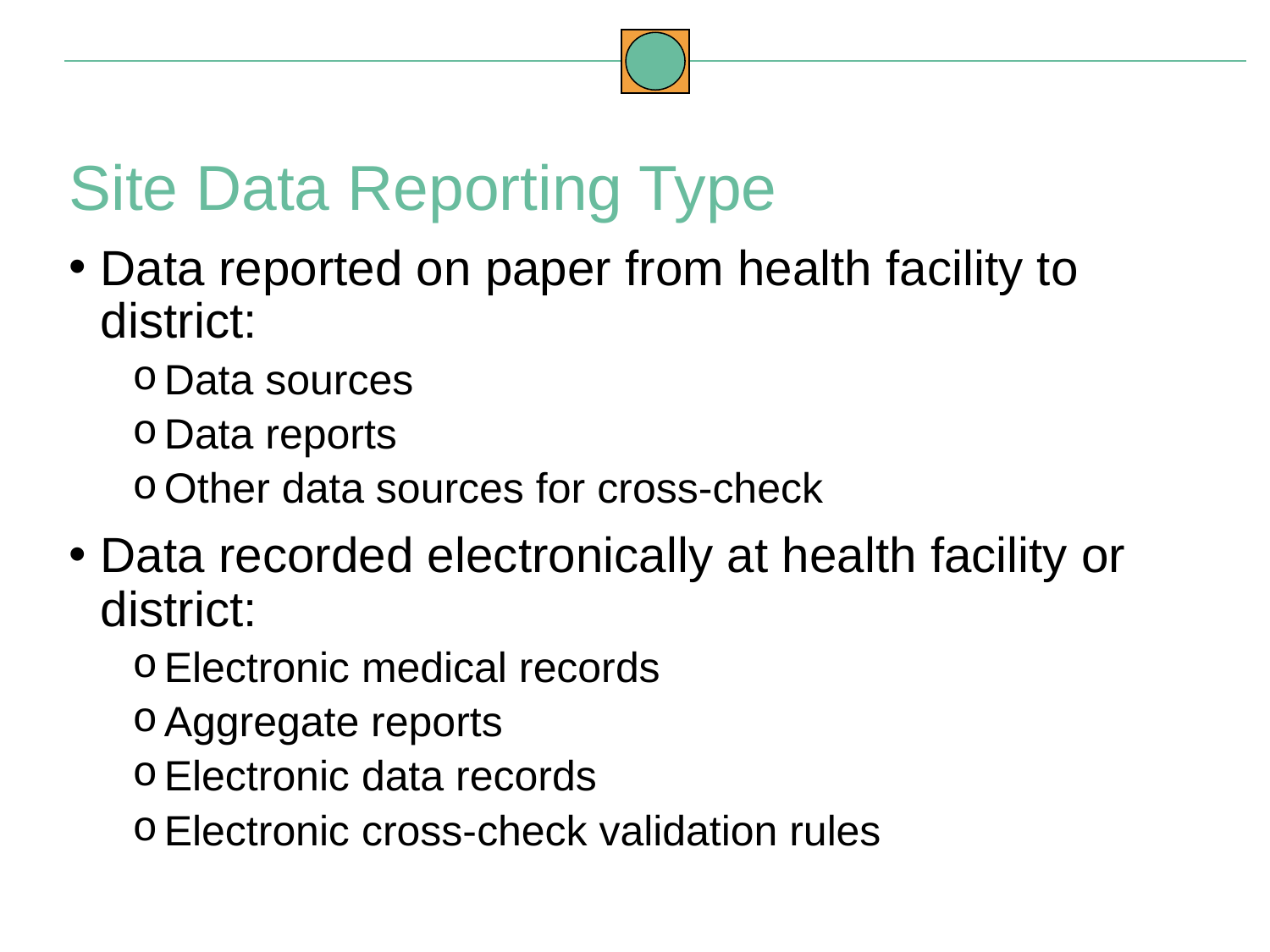

Site Data Reporting Type
Data reported on paper from health facility to district:
Data sources
Data reports
Other data sources for cross-check
Data recorded electronically at health facility or district:
Electronic medical records
Aggregate reports
Electronic data records
Electronic cross-check validation rules